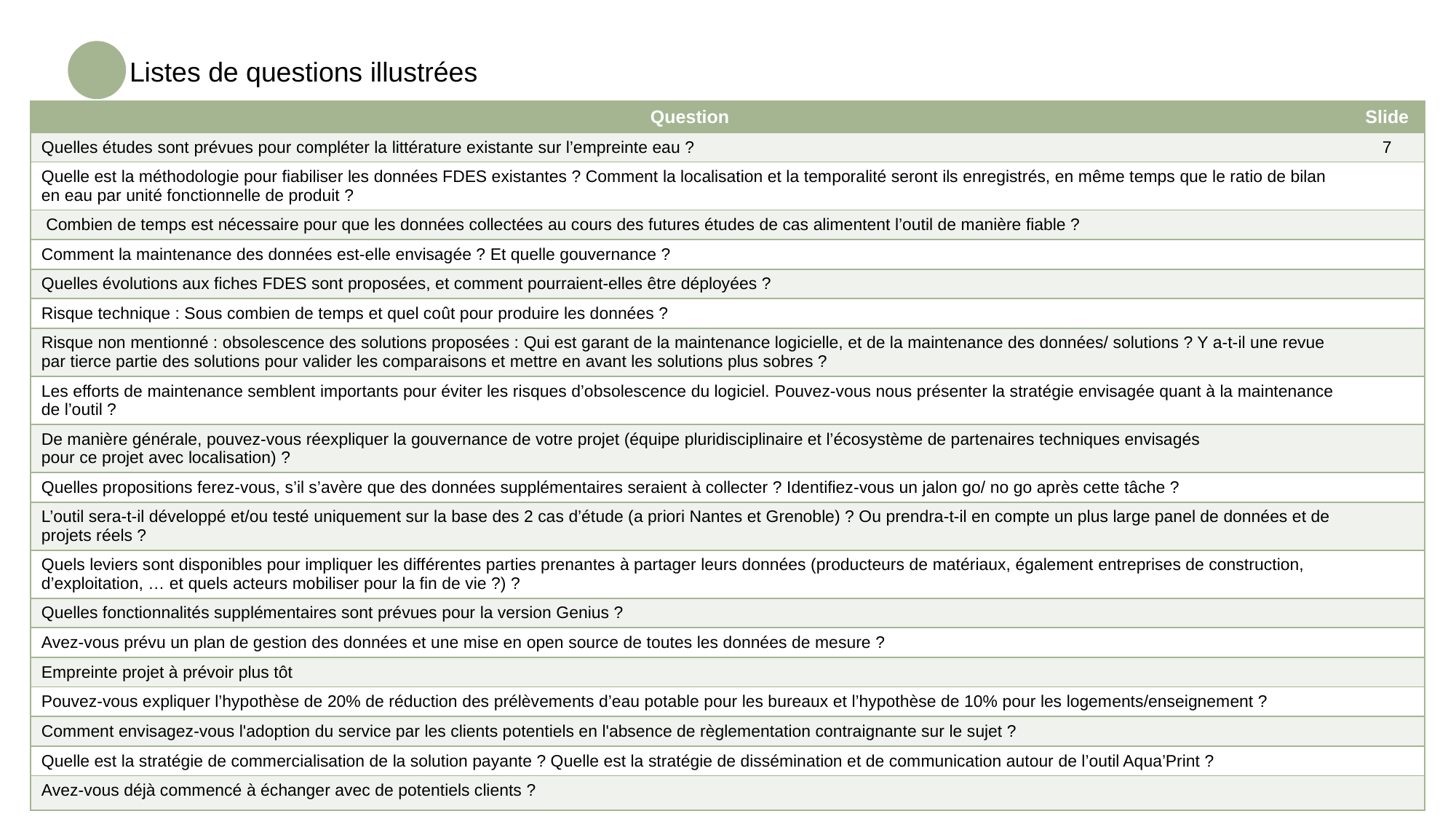

Listes de questions illustrées
| Question | Slide |
| --- | --- |
| Quelles études sont prévues pour compléter la littérature existante sur l’empreinte eau ? | 7 |
| Quelle est la méthodologie pour fiabiliser les données FDES existantes ? Comment la localisation et la temporalité seront ils enregistrés, en même temps que le ratio de bilan en eau par unité fonctionnelle de produit ? |  |
| Combien de temps est nécessaire pour que les données collectées au cours des futures études de cas alimentent l’outil de manière fiable ? |  |
| Comment la maintenance des données est-elle envisagée ? Et quelle gouvernance ? |  |
| Quelles évolutions aux fiches FDES sont proposées, et comment pourraient-elles être déployées ? |  |
| Risque technique : Sous combien de temps et quel coût pour produire les données ? |  |
| Risque non mentionné : obsolescence des solutions proposées : Qui est garant de la maintenance logicielle, et de la maintenance des données/ solutions ? Y a-t-il une revue par tierce partie des solutions pour valider les comparaisons et mettre en avant les solutions plus sobres ? |  |
| Les efforts de maintenance semblent importants pour éviter les risques d’obsolescence du logiciel. Pouvez-vous nous présenter la stratégie envisagée quant à la maintenance de l’outil ? |  |
| De manière générale, pouvez-vous réexpliquer la gouvernance de votre projet (équipe pluridisciplinaire et l’écosystème de partenaires techniques envisagés pour ce projet avec localisation) ? |  |
| Quelles propositions ferez-vous, s’il s’avère que des données supplémentaires seraient à collecter ? Identifiez-vous un jalon go/ no go après cette tâche ? |  |
| L’outil sera-t-il développé et/ou testé uniquement sur la base des 2 cas d’étude (a priori Nantes et Grenoble) ? Ou prendra-t-il en compte un plus large panel de données et de projets réels ? |  |
| Quels leviers sont disponibles pour impliquer les différentes parties prenantes à partager leurs données (producteurs de matériaux, également entreprises de construction, d’exploitation, … et quels acteurs mobiliser pour la fin de vie ?) ? |  |
| Quelles fonctionnalités supplémentaires sont prévues pour la version Genius ? |  |
| Avez-vous prévu un plan de gestion des données et une mise en open source de toutes les données de mesure ? |  |
| Empreinte projet à prévoir plus tôt |  |
| Pouvez-vous expliquer l’hypothèse de 20% de réduction des prélèvements d’eau potable pour les bureaux et l’hypothèse de 10% pour les logements/enseignement ? |  |
| Comment envisagez-vous l'adoption du service par les clients potentiels en l'absence de règlementation contraignante sur le sujet ? |  |
| Quelle est la stratégie de commercialisation de la solution payante ? Quelle est la stratégie de dissémination et de communication autour de l’outil Aqua’Print ? |  |
| Avez-vous déjà commencé à échanger avec de potentiels clients ? |  |